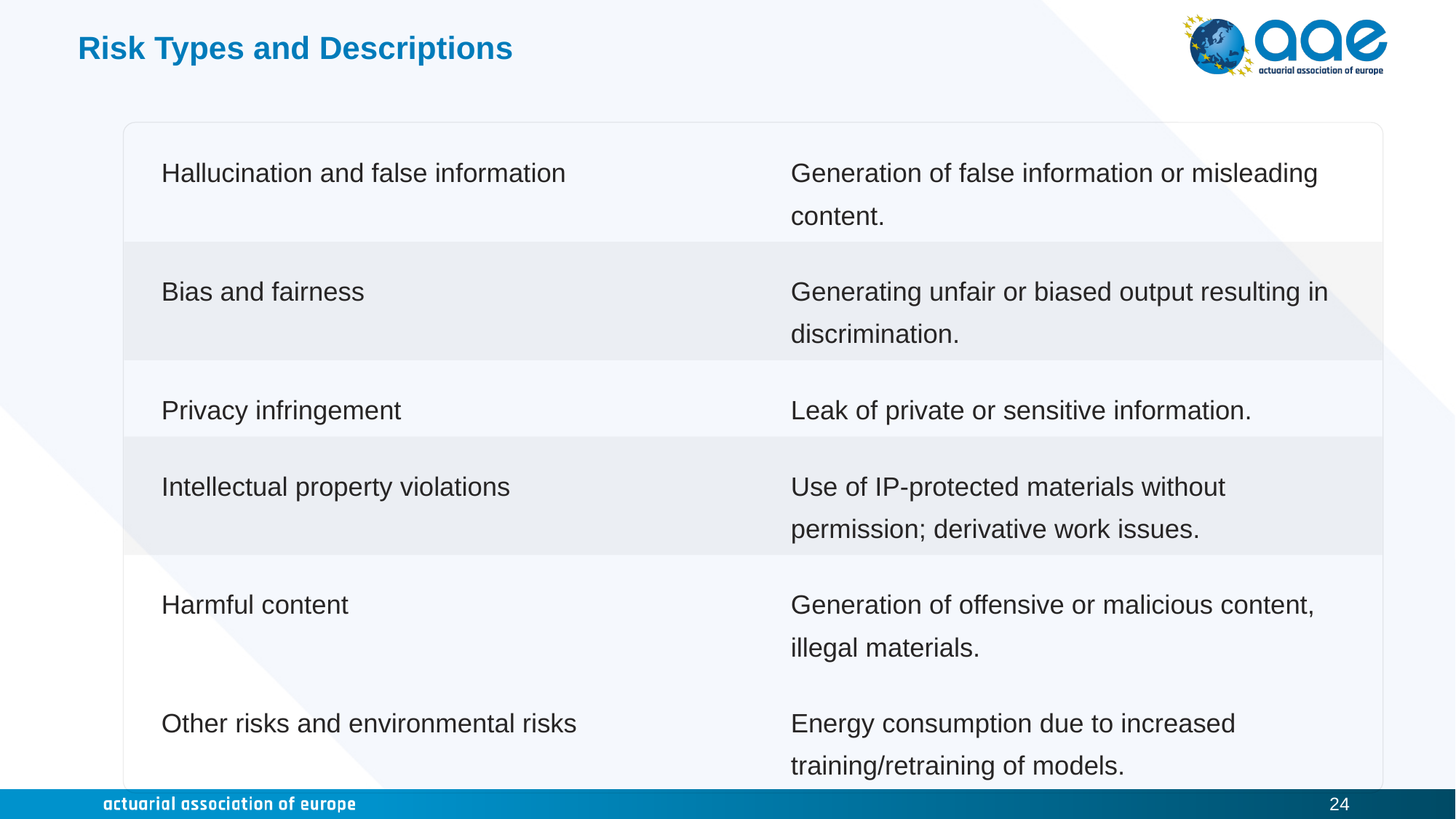

# Risk Types and Descriptions

Hallucination and false information
Generation of false information or misleading content.

Bias and fairness
Generating unfair or biased output resulting in discrimination.

Privacy infringement
Leak of private or sensitive information.

Intellectual property violations
Use of IP-protected materials without permission; derivative work issues.

Harmful content
Generation of offensive or malicious content, illegal materials.
Other risks and environmental risks
Energy consumption due to increased training/retraining of models.
24